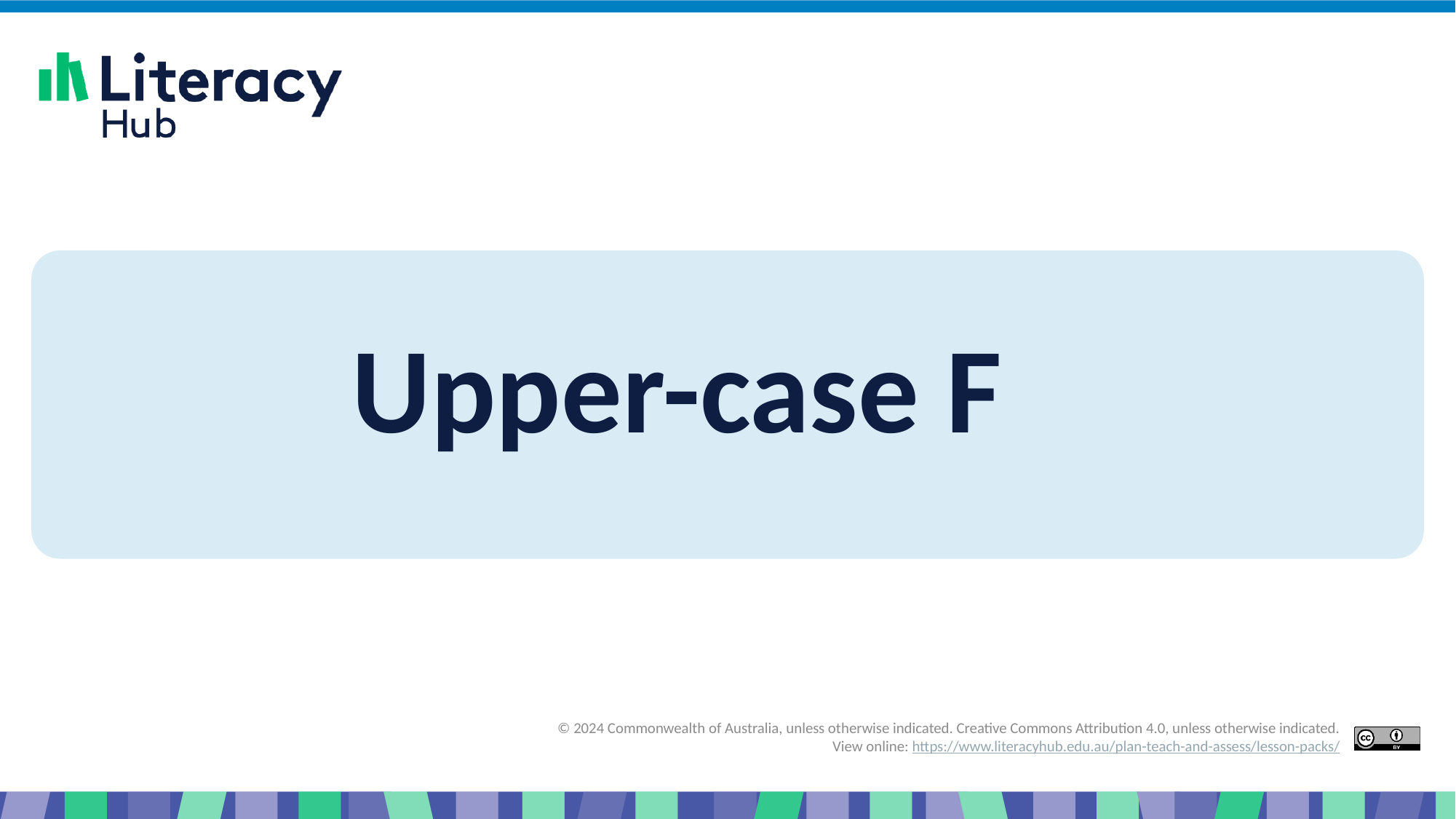

# Slide 2 Upper-case F
Upper-case F